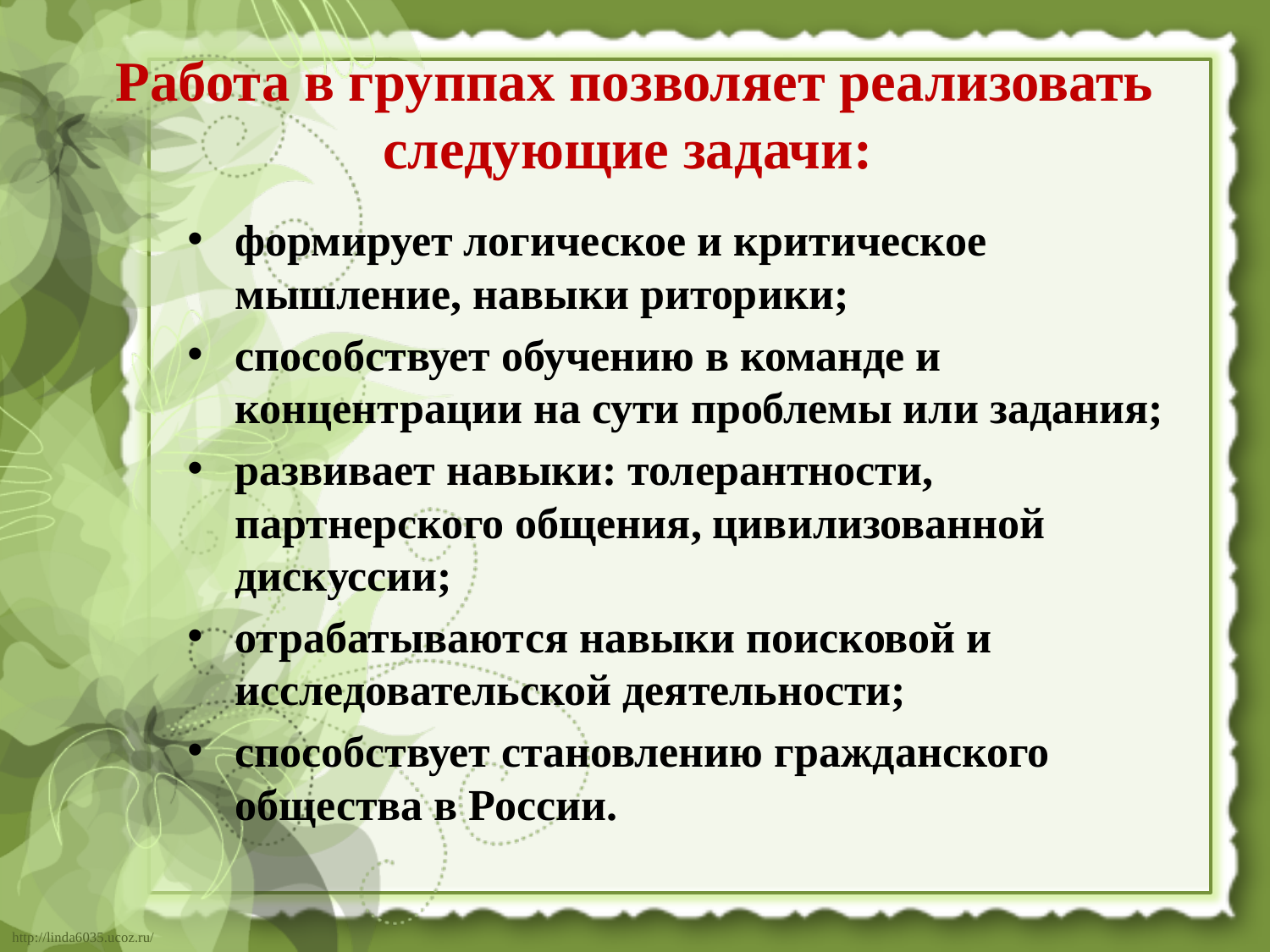

# Работа в группах позволяет реализовать следующие задачи:
формирует логическое и критическое мышление, навыки риторики;
способствует обучению в команде и концентрации на сути проблемы или задания;
развивает навыки: толерантности, партнерского общения, цивилизованной дискуссии;
отрабатываются навыки поисковой и исследовательской деятельности;
способствует становлению гражданского общества в России.